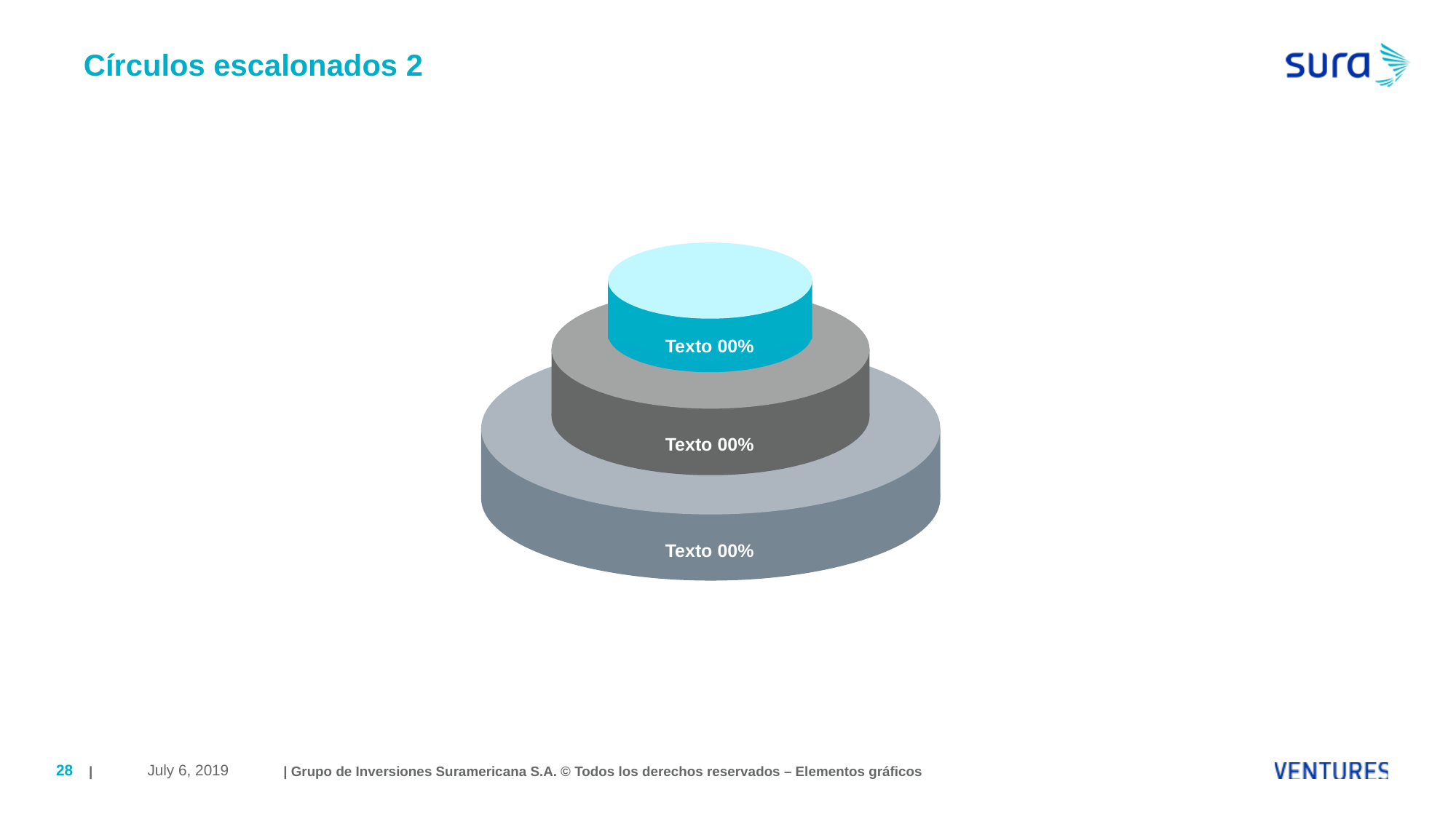

# Círculos escalonados 2

Texto 00%

Texto 00%
Texto 00%
|                                                  | Grupo de Inversiones Suramericana S.A. © Todos los derechos reservados – Elementos gráficos
28
July 6, 2019